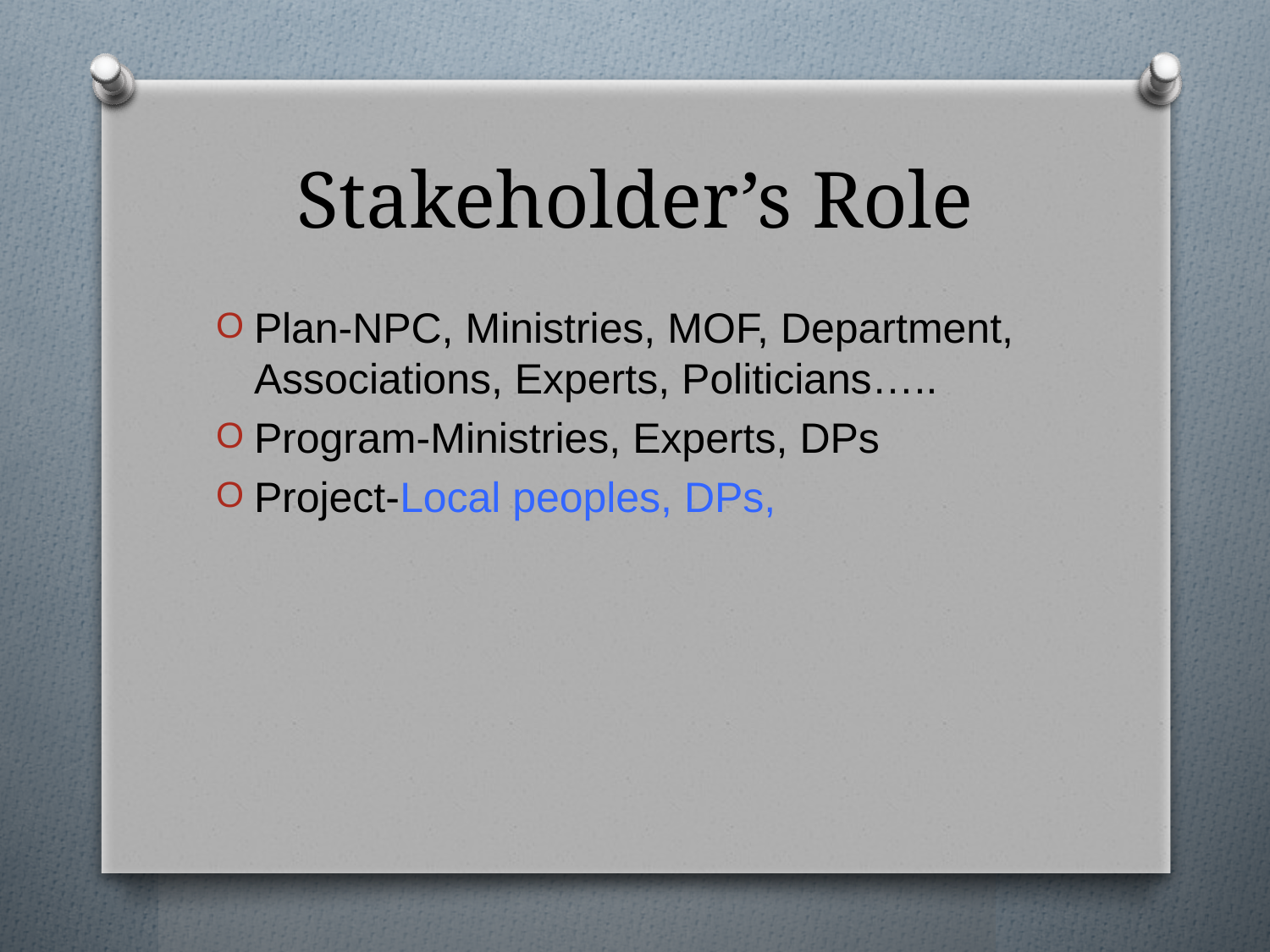

# Stakeholder’s Role
Plan-NPC, Ministries, MOF, Department, Associations, Experts, Politicians…..
Program-Ministries, Experts, DPs
Project-Local peoples, DPs,